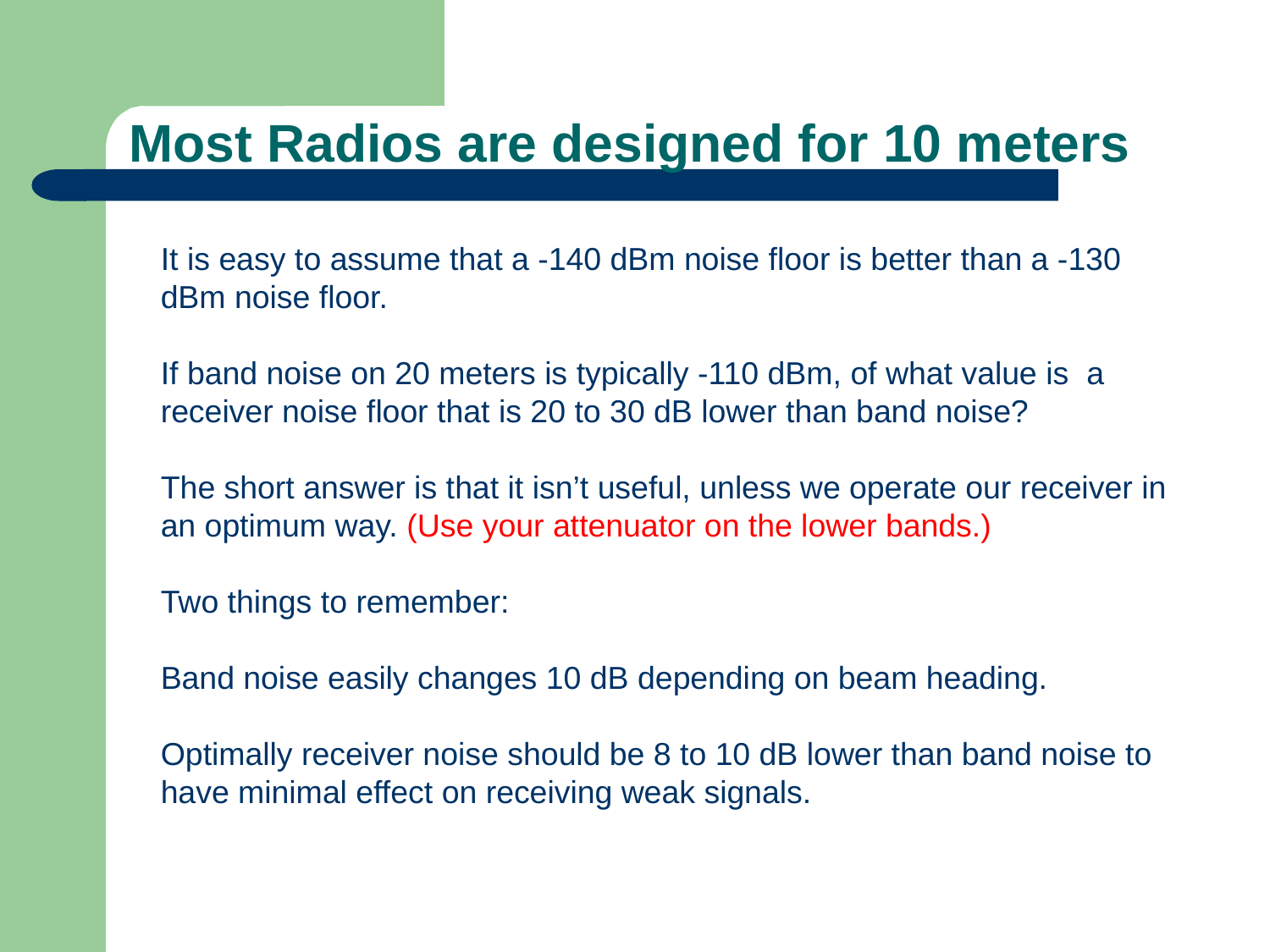

# Most Radios are designed for 10 meters
It is easy to assume that a -140 dBm noise floor is better than a -130 dBm noise floor.

If band noise on 20 meters is typically -110 dBm, of what value is  a receiver noise floor that is 20 to 30 dB lower than band noise?

The short answer is that it isn’t useful, unless we operate our receiver in an optimum way. (Use your attenuator on the lower bands.)

Two things to remember:

Band noise easily changes 10 dB depending on beam heading.

Optimally receiver noise should be 8 to 10 dB lower than band noise to have minimal effect on receiving weak signals.